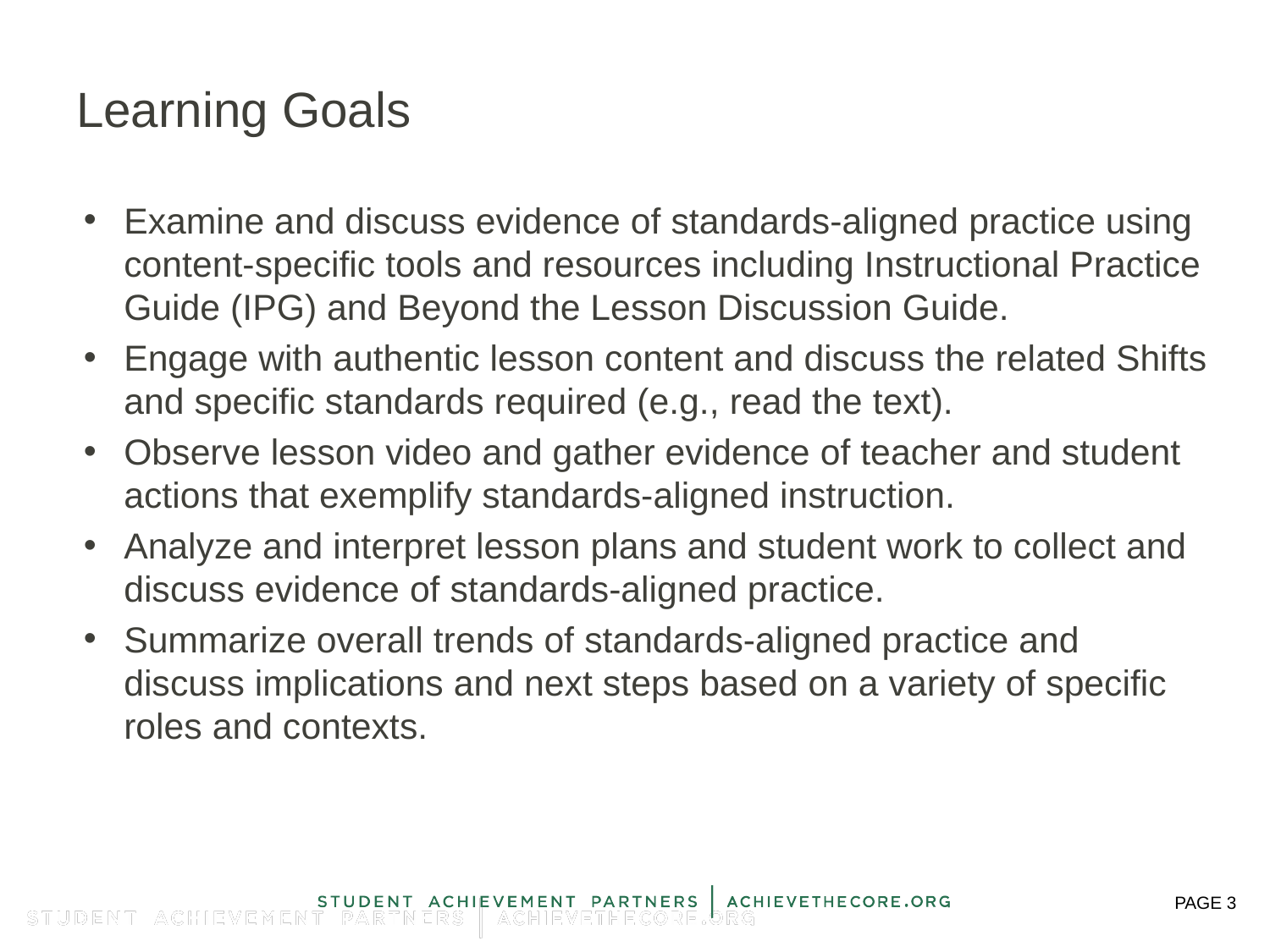

# Learning Goals
Examine and discuss evidence of standards-aligned practice using content-specific tools and resources including Instructional Practice Guide (IPG) and Beyond the Lesson Discussion Guide.
Engage with authentic lesson content and discuss the related Shifts and specific standards required (e.g., read the text).
Observe lesson video and gather evidence of teacher and student actions that exemplify standards-aligned instruction.
Analyze and interpret lesson plans and student work to collect and discuss evidence of standards-aligned practice.
Summarize overall trends of standards-aligned practice and discuss implications and next steps based on a variety of specific roles and contexts.